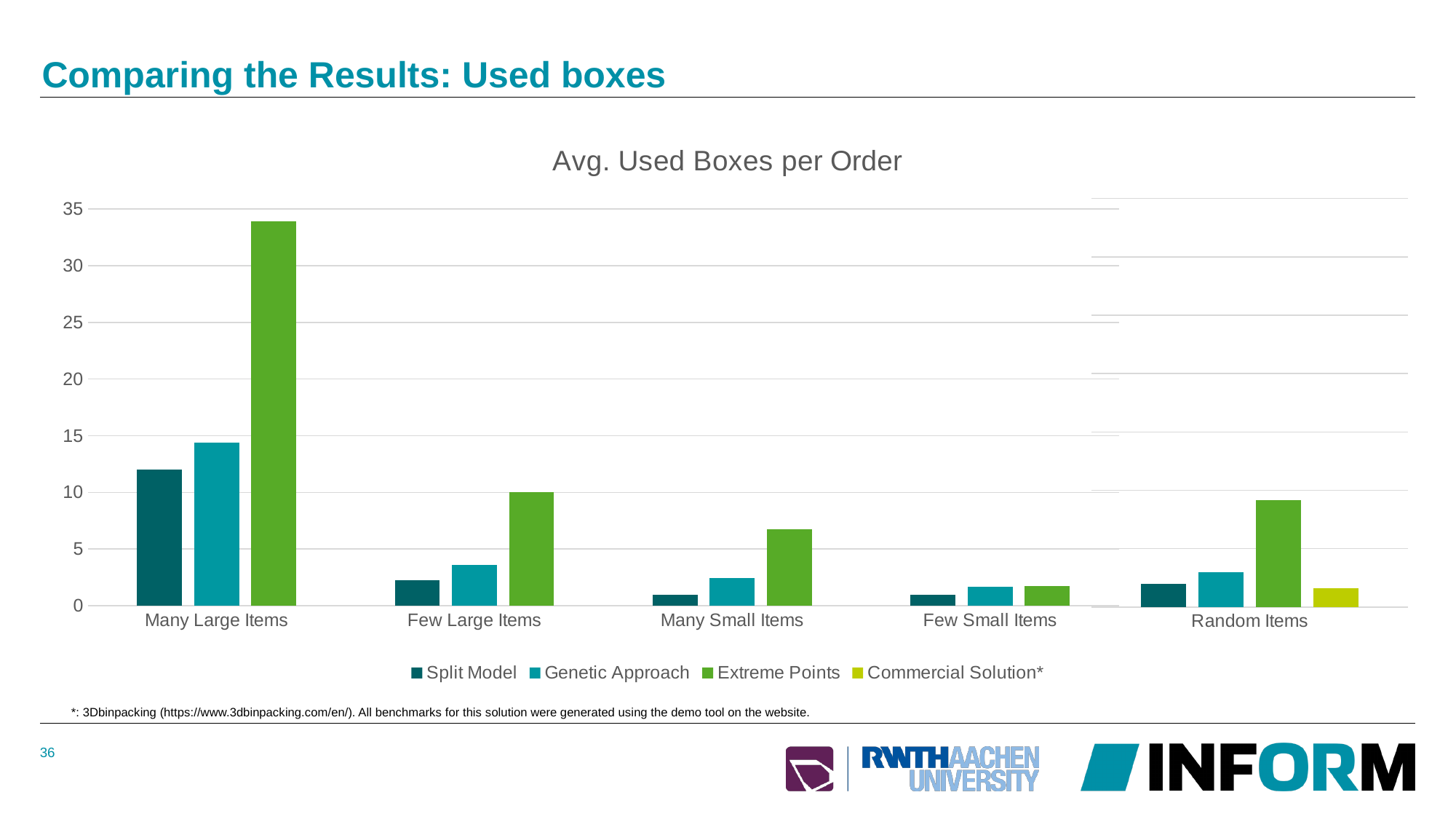

# Comparing the Results: Used boxes

### Chart: Avg. Used Boxes per Order

| Category | Split Model | Genetic Approach | Extreme Points |
|---|---|---|---|
| Many Large Items | 12.0 | 14.375 | 33.92 |
| Few Large Items | 2.25 | 3.5833 | 10.0 |
| Many Small Items | 1.0 | 2.4583500000000003 | 6.75 |
| Few Small Items | 1.0 | 1.70835 | 1.75 |

### Chart

| Category | Split Model | Genetic Approach | Extreme Points | Commercial Solution* |
|---|---|---|---|---|
| Random Items | 2.0 | 2.9583500000000003 | 9.16 | 1.5833 |

### Chart

| Category | Split Model | Genetic Approach | Extreme Points | Commercial Solution* |
|---|---|---|---|---|
|  | None | None | None | None |
*: 3Dbinpacking (https://www.3dbinpacking.com/en/). All benchmarks for this solution were generated using the demo tool on the website.